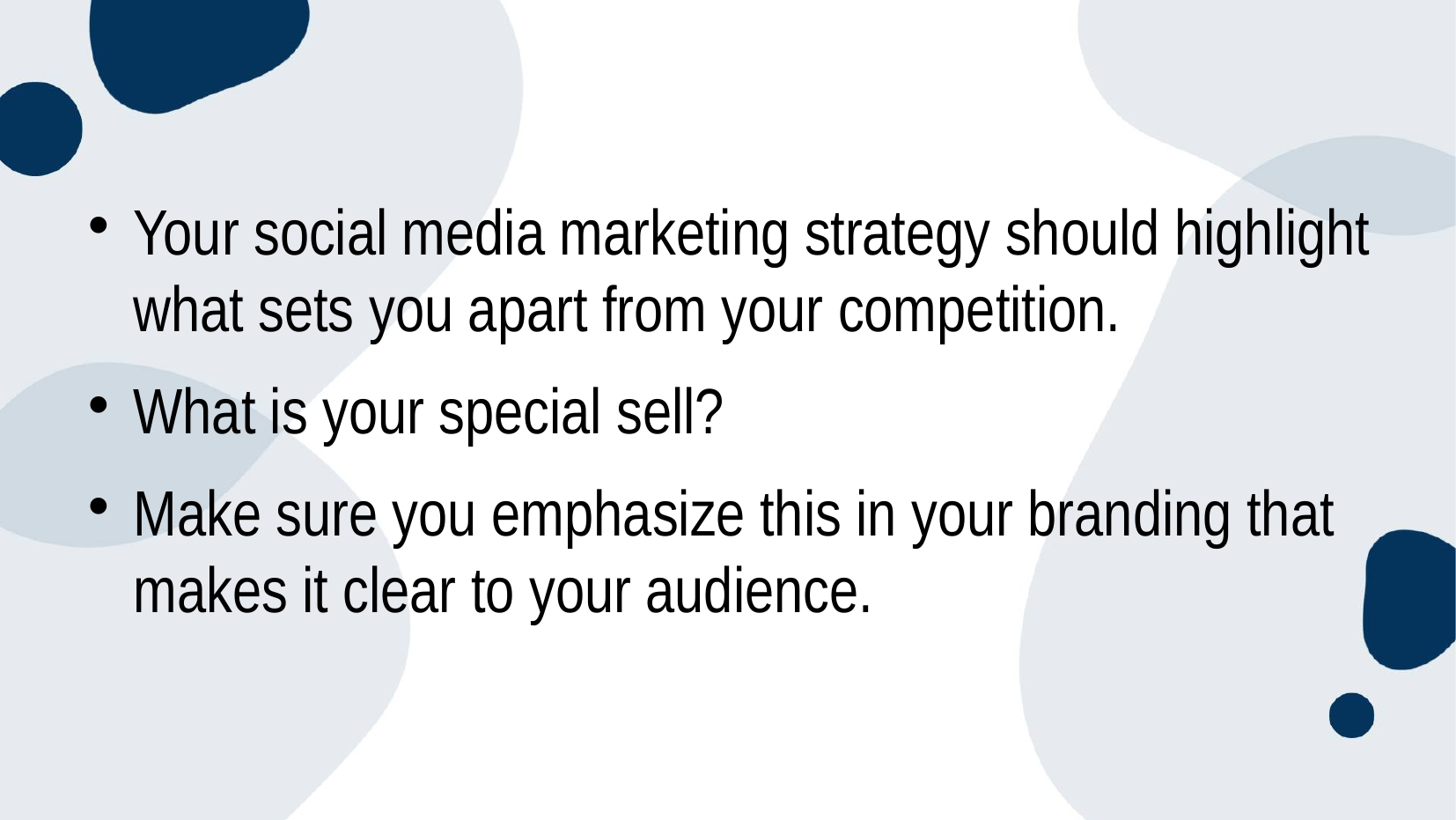

Your social media marketing strategy should highlight what sets you apart from your competition.
What is your special sell?
Make sure you emphasize this in your branding that makes it clear to your audience.